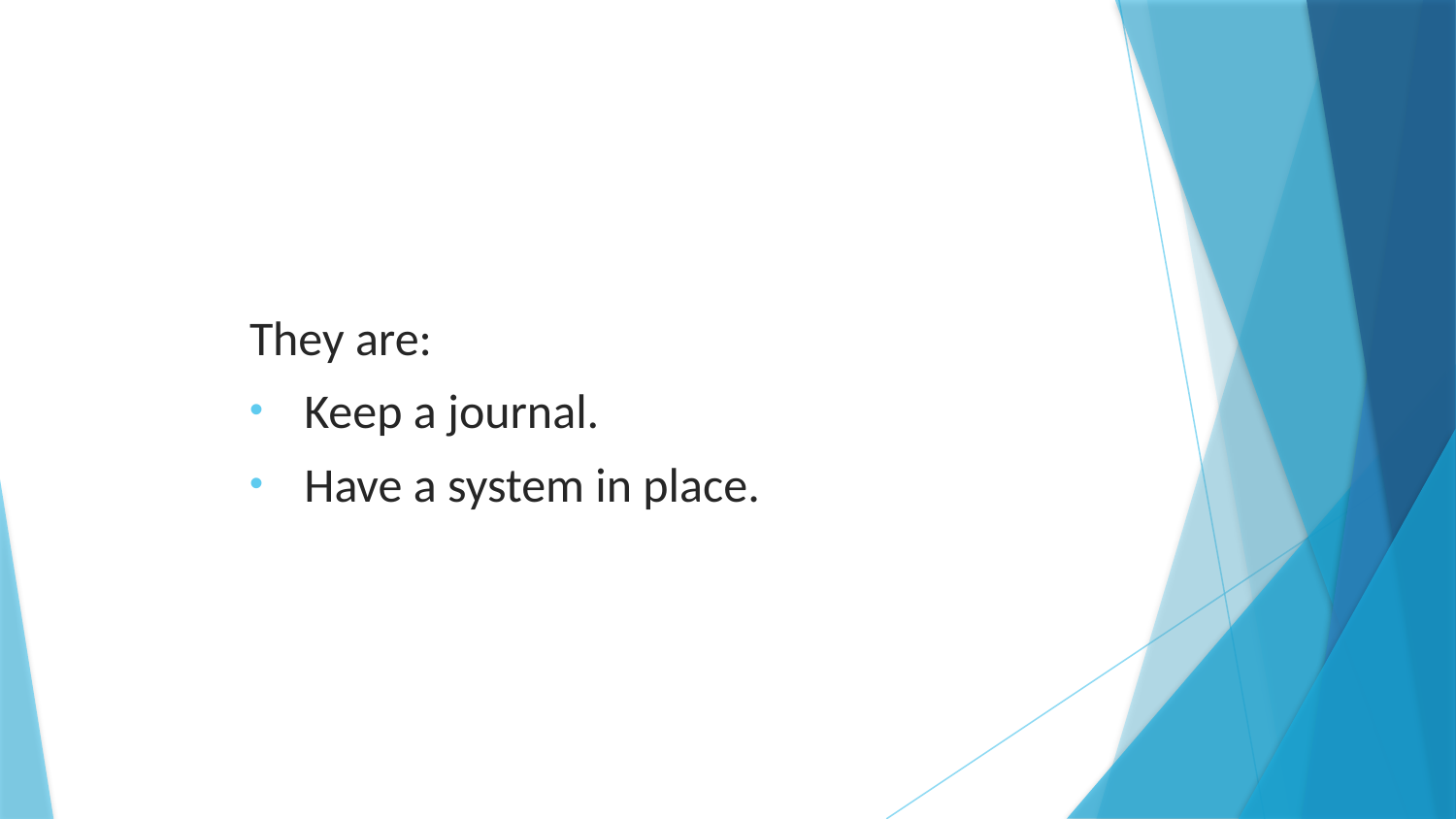

They are:
Keep a journal.
Have a system in place.